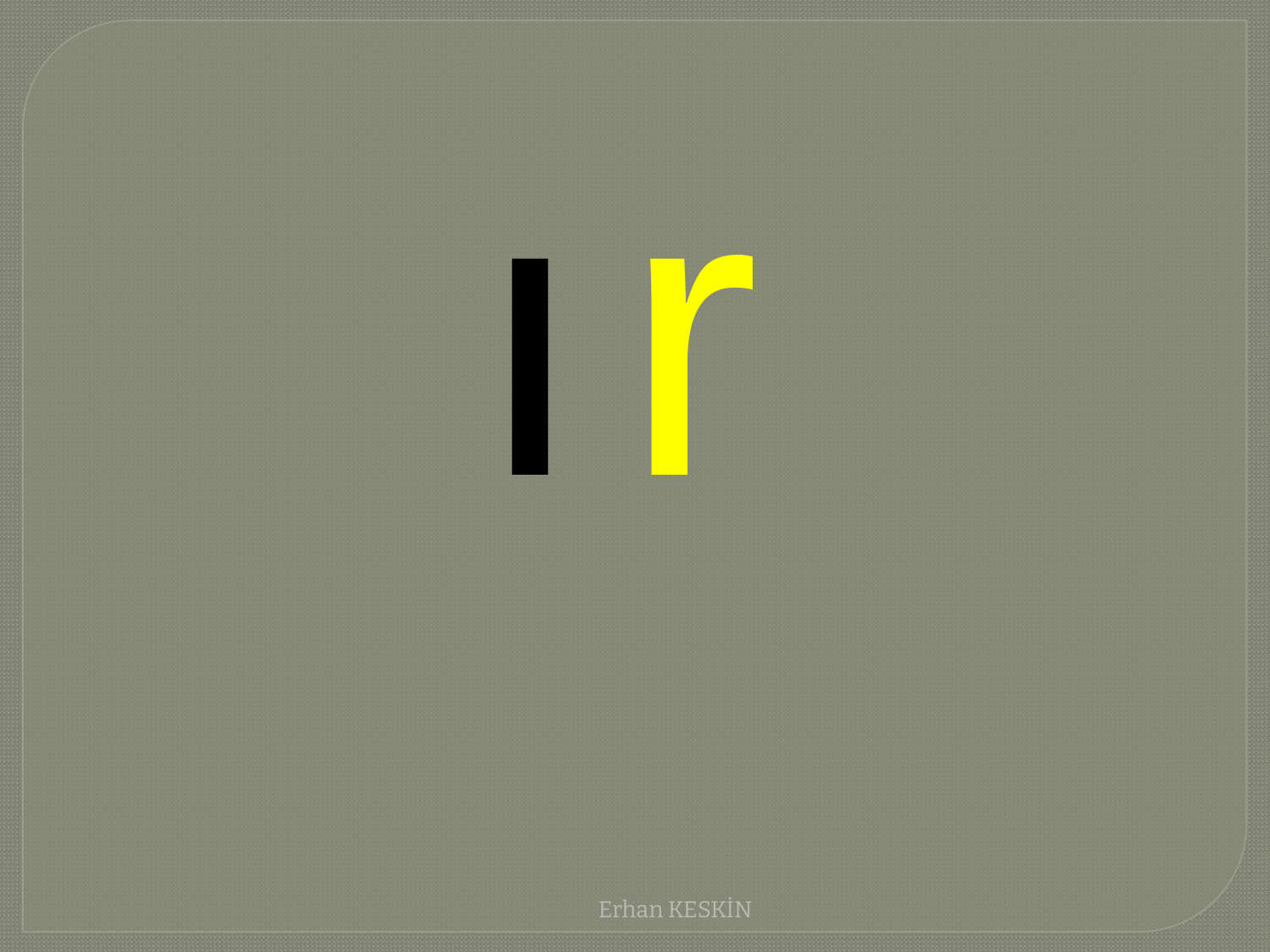

| ı |
| --- |
| r |
| --- |
Erhan KESKİN